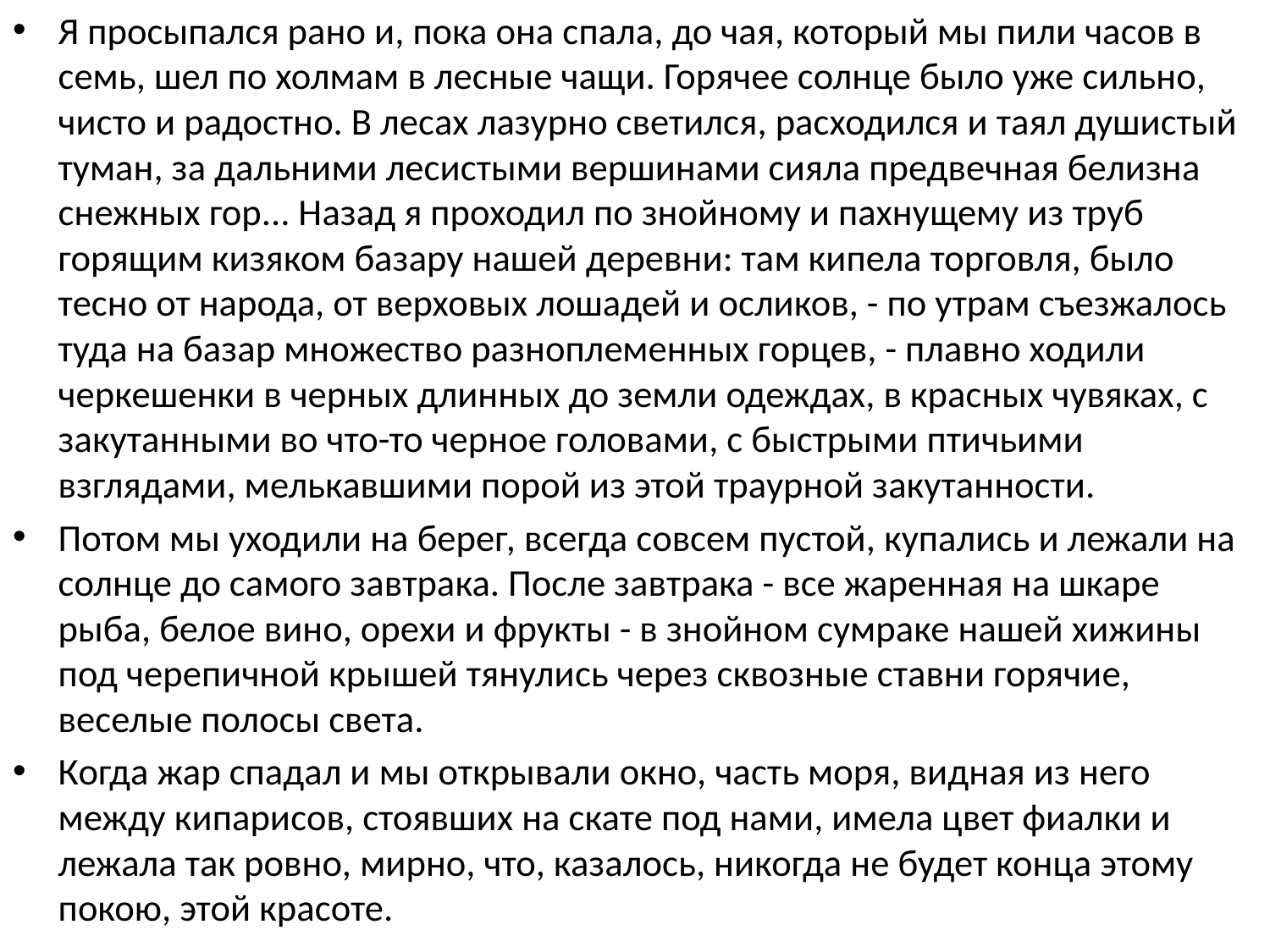

Я просыпался рано и, пока она спала, до чая, который мы пили часов в семь, шел по холмам в лесные чащи. Горячее солнце было уже сильно, чисто и радостно. В лесах лазурно светился, расходился и таял душистый туман, за дальними лесистыми вершинами сияла предвечная белизна снежных гор... Назад я проходил по знойному и пахнущему из труб горящим кизяком базару нашей деревни: там кипела торговля, было тесно от народа, от верховых лошадей и осликов, - по утрам съезжалось туда на базар множество разноплеменных горцев, - плавно ходили черкешенки в черных длинных до земли одеждах, в красных чувяках, с закутанными во что-то черное головами, с быстрыми птичьими взглядами, мелькавшими порой из этой траурной закутанности.
Потом мы уходили на берег, всегда совсем пустой, купались и лежали на солнце до самого завтрака. После завтрака - все жаренная на шкаре рыба, белое вино, орехи и фрукты - в знойном сумраке нашей хижины под черепичной крышей тянулись через сквозные ставни горячие, веселые полосы света.
Когда жар спадал и мы открывали окно, часть моря, видная из него между кипарисов, стоявших на скате под нами, имела цвет фиалки и лежала так ровно, мирно, что, казалось, никогда не будет конца этому покою, этой красоте.
#